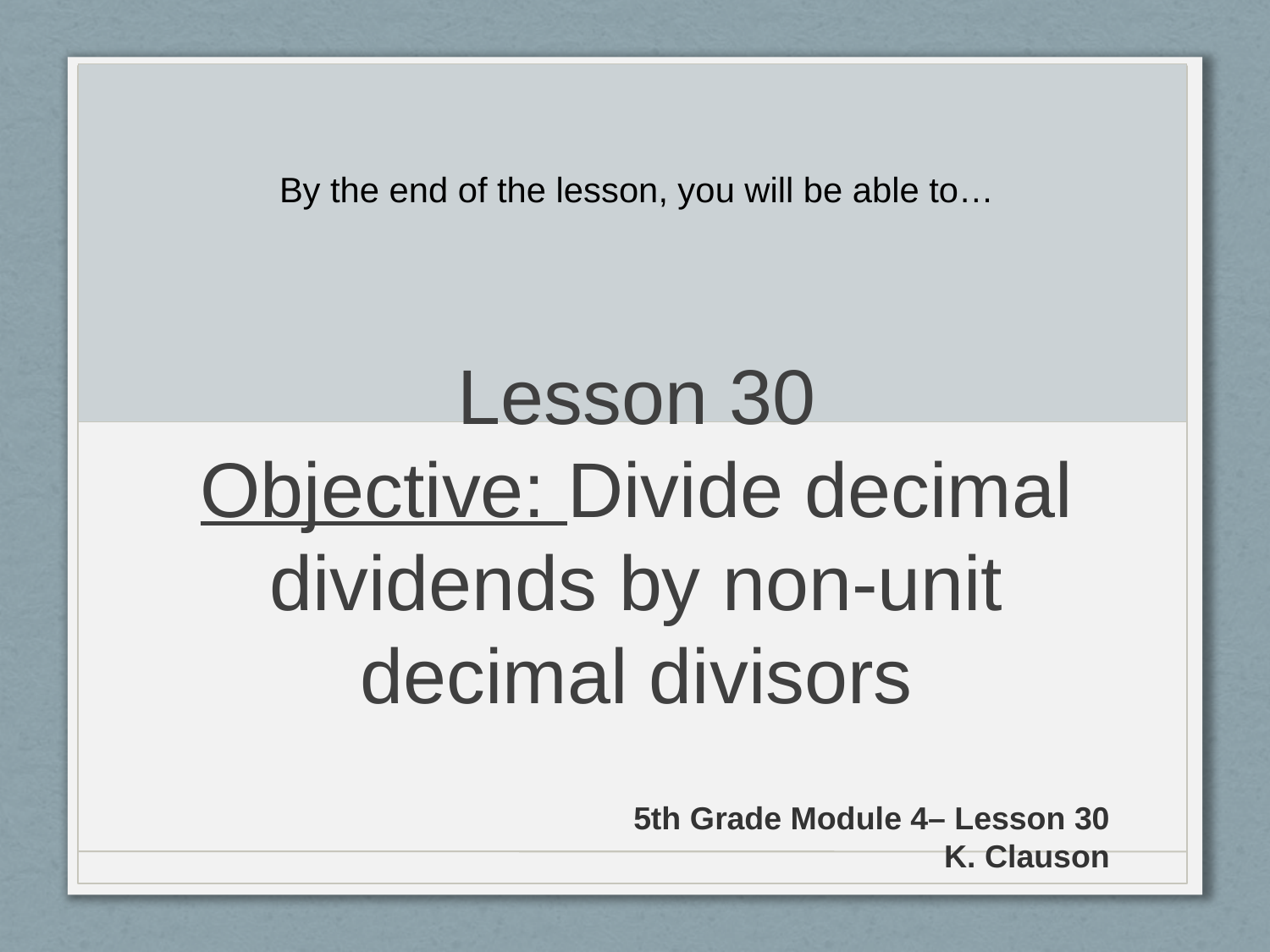

By the end of the lesson, you will be able to…
# Lesson 30 Objective: Divide decimal dividends by non-unit decimal divisors
5th Grade Module 4– Lesson 30
K. Clauson